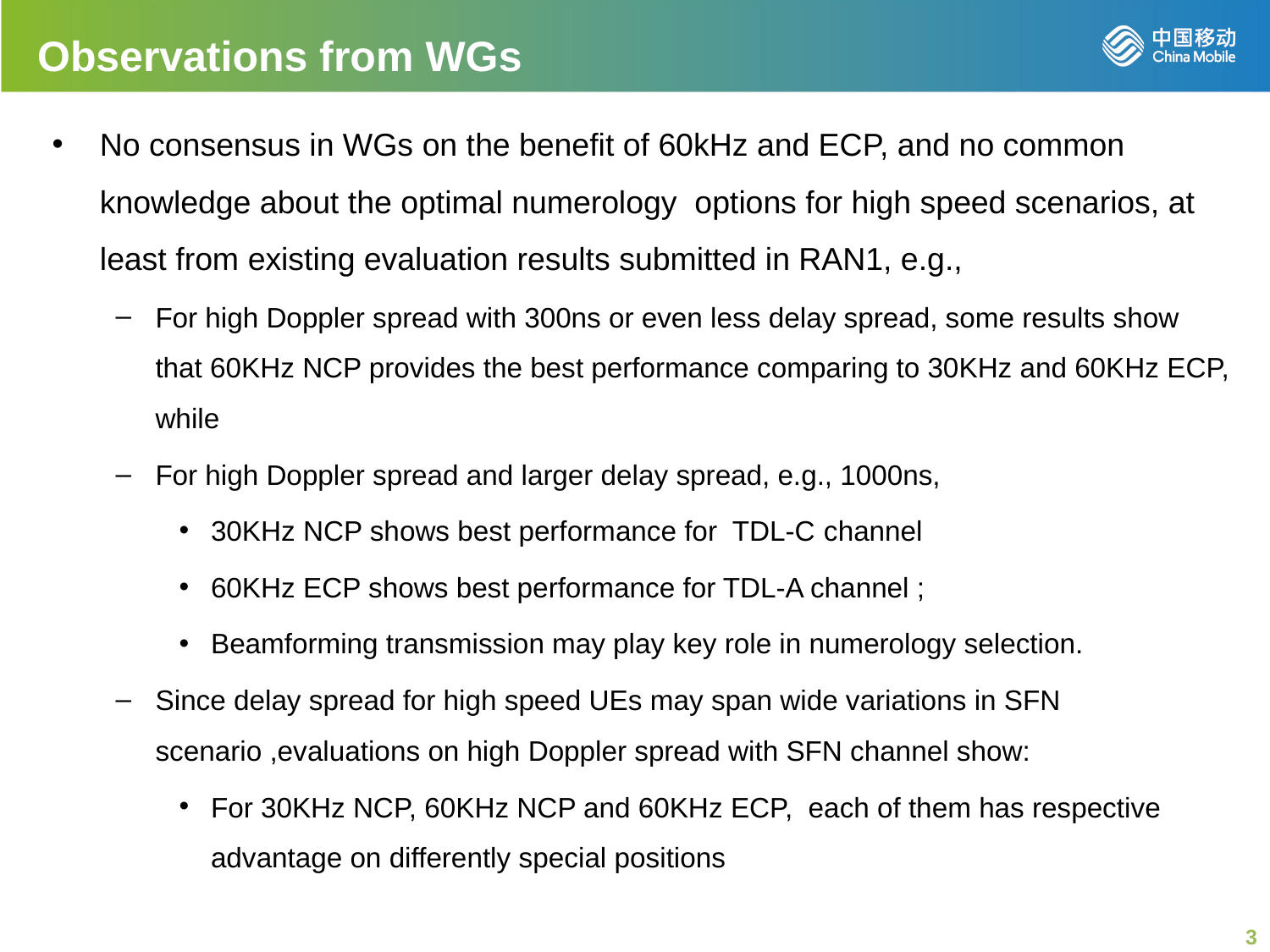

Observations from WGs
No consensus in WGs on the benefit of 60kHz and ECP, and no common knowledge about the optimal numerology  options for high speed scenarios, at least from existing evaluation results submitted in RAN1, e.g.,
For high Doppler spread with 300ns or even less delay spread, some results show that 60KHz NCP provides the best performance comparing to 30KHz and 60KHz ECP, while
For high Doppler spread and larger delay spread, e.g., 1000ns,
30KHz NCP shows best performance for  TDL-C channel
60KHz ECP shows best performance for TDL-A channel ;
Beamforming transmission may play key role in numerology selection.
Since delay spread for high speed UEs may span wide variations in SFN scenario ,evaluations on high Doppler spread with SFN channel show:
For 30KHz NCP, 60KHz NCP and 60KHz ECP,  each of them has respective advantage on differently special positions